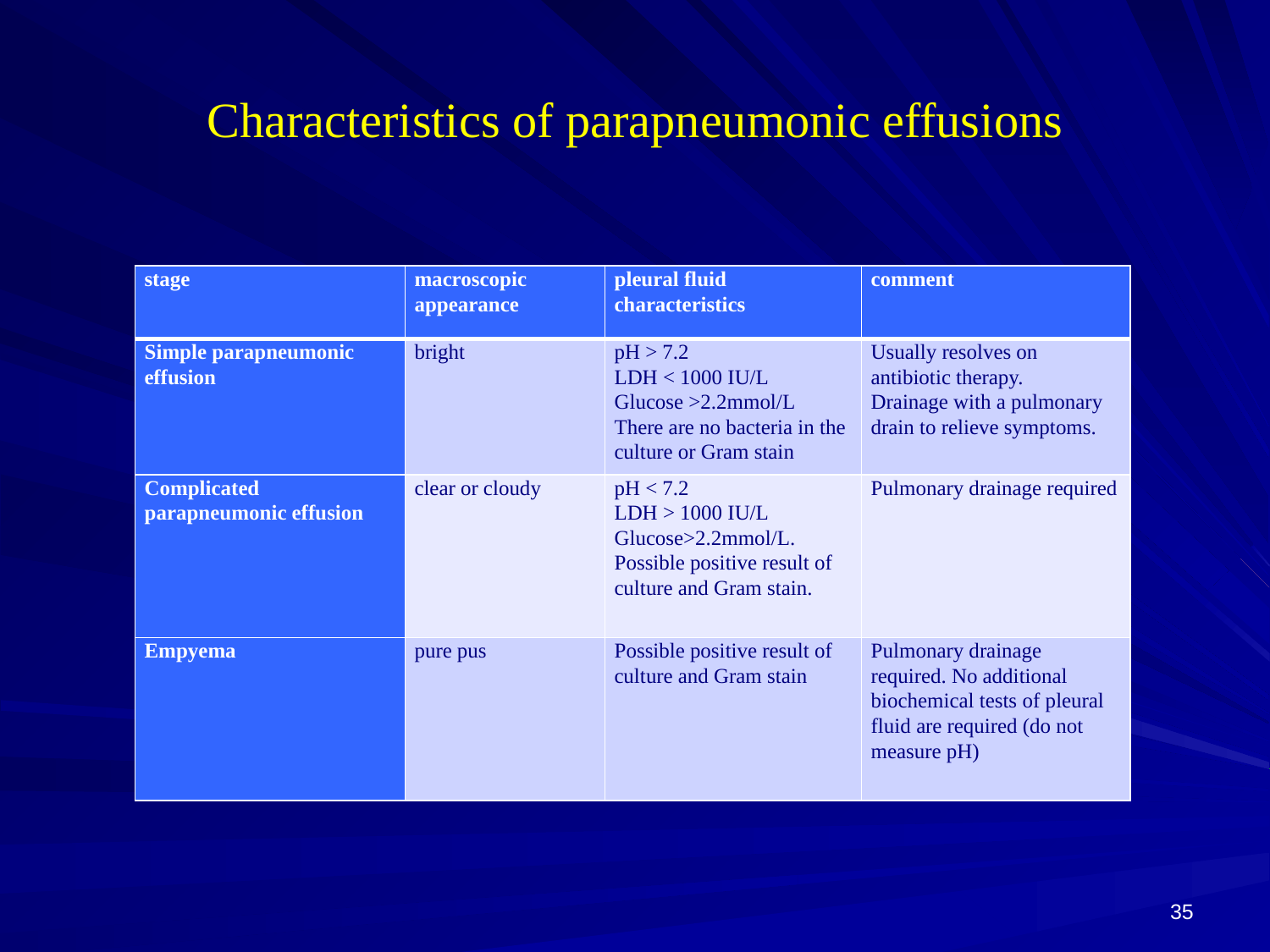

# Characteristics of parapneumonic effusions
| stage | macroscopic appearance | pleural fluid characteristics | comment |
| --- | --- | --- | --- |
| Simple parapneumonic effusion | bright | pH > 7.2 LDH < 1000 IU/L Glucose >2.2mmol/L There are no bacteria in the culture or Gram stain | Usually resolves on antibiotic therapy. Drainage with a pulmonary drain to relieve symptoms. |
| Complicated parapneumonic effusion | clear or cloudy | pH < 7.2 LDH > 1000 IU/L Glucose>2.2mmol/L. Possible positive result of culture and Gram stain. | Pulmonary drainage required |
| Empyema | pure pus | Possible positive result of culture and Gram stain | Pulmonary drainage required. No additional biochemical tests of pleural fluid are required (do not measure pH) |
35